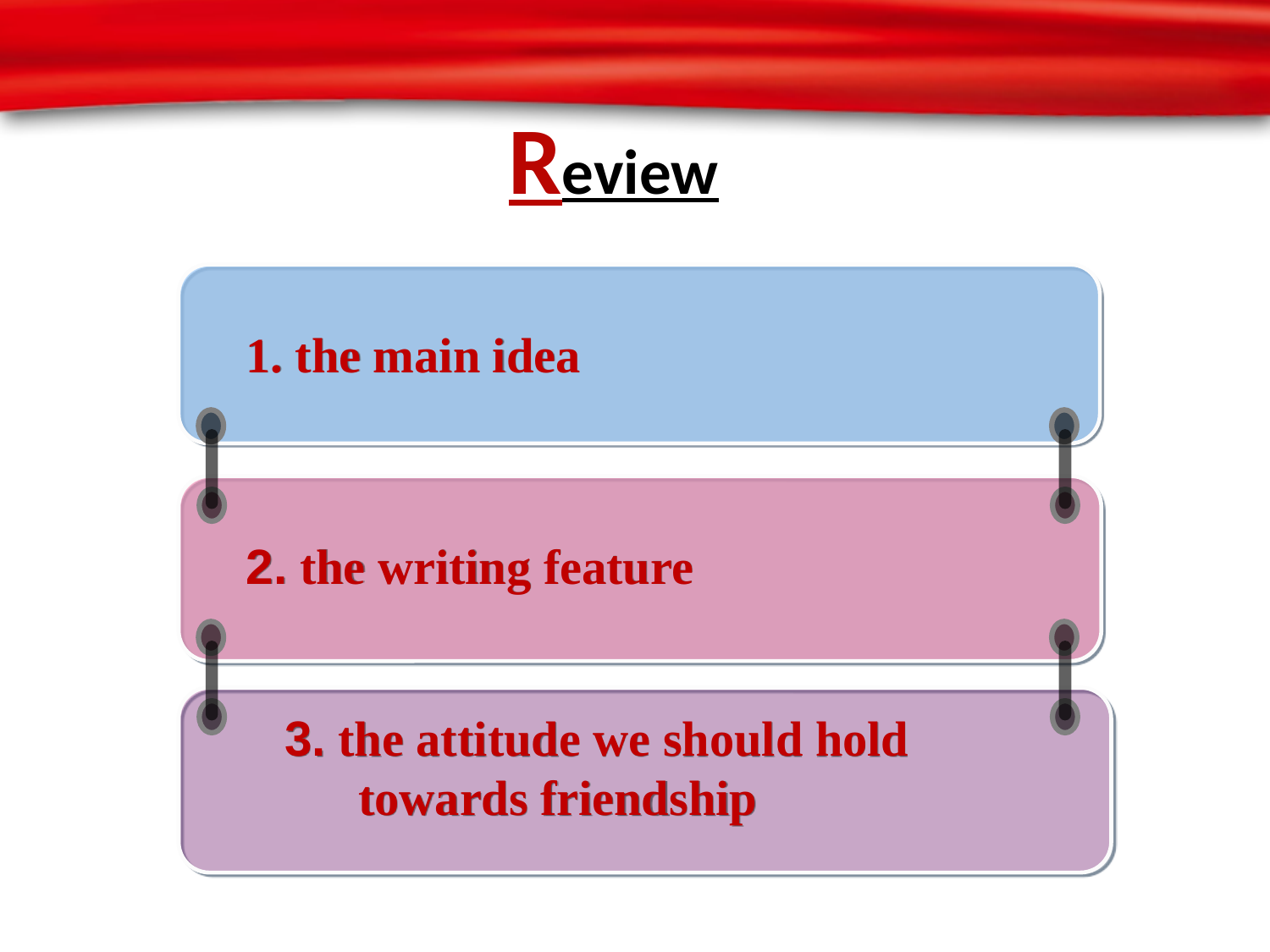

Review

    1. the main idea

    2. the writing feature

      3. the attitude we should hold
            towards friendship